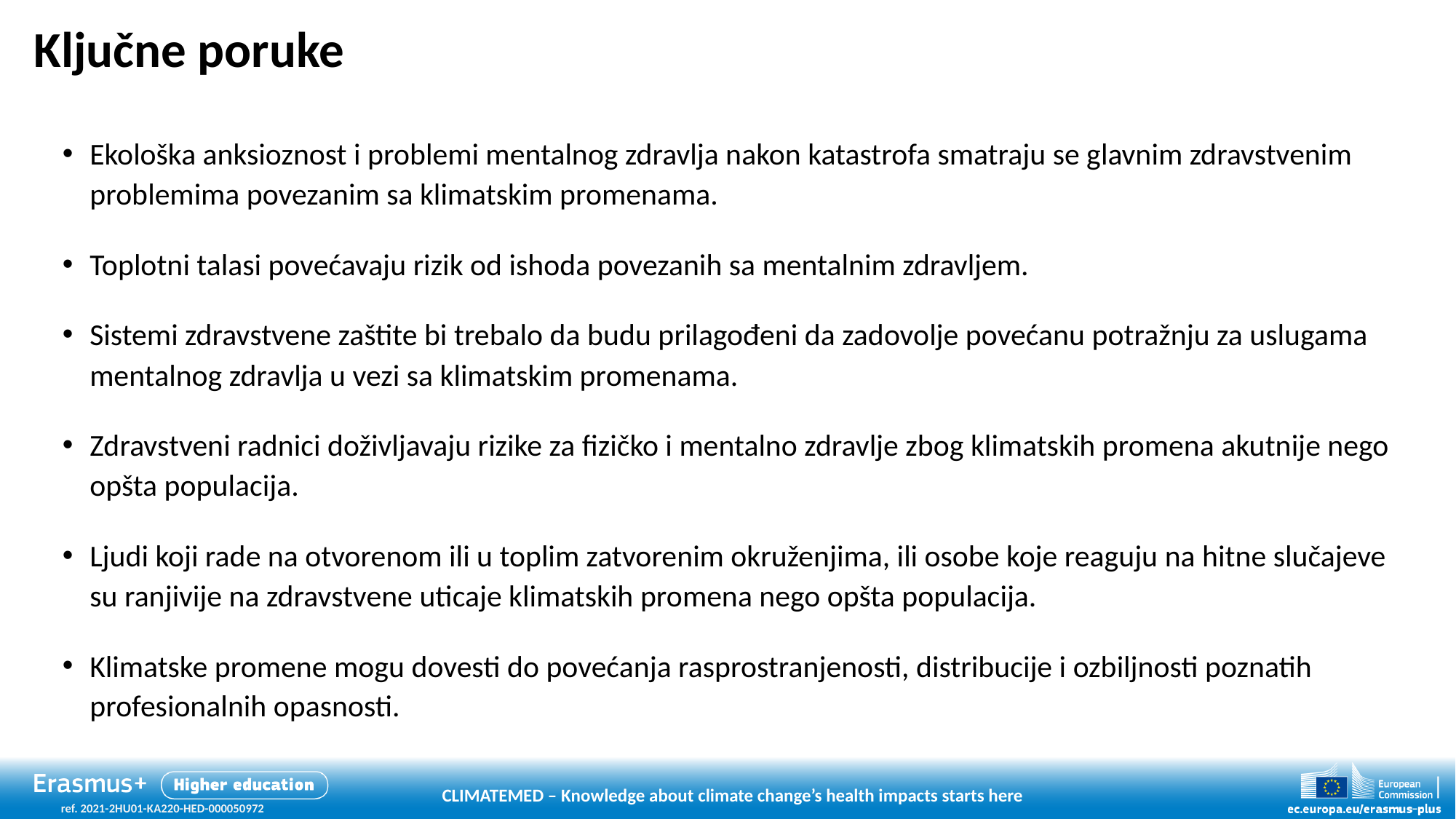

# Ključne poruke
Ekološka anksioznost i problemi mentalnog zdravlja nakon katastrofa smatraju se glavnim zdravstvenim problemima povezanim sa klimatskim promenama.
Toplotni talasi povećavaju rizik od ishoda povezanih sa mentalnim zdravljem.
Sistemi zdravstvene zaštite bi trebalo da budu prilagođeni da zadovolje povećanu potražnju za uslugama mentalnog zdravlja u vezi sa klimatskim promenama.
Zdravstveni radnici doživljavaju rizike za fizičko i mentalno zdravlje zbog klimatskih promena akutnije nego opšta populacija.
Ljudi koji rade na otvorenom ili u toplim zatvorenim okruženjima, ili osobe koje reaguju na hitne slučajeve su ranjivije na zdravstvene uticaje klimatskih promena nego opšta populacija.
Klimatske promene mogu dovesti do povećanja rasprostranjenosti, distribucije i ozbiljnosti poznatih profesionalnih opasnosti.